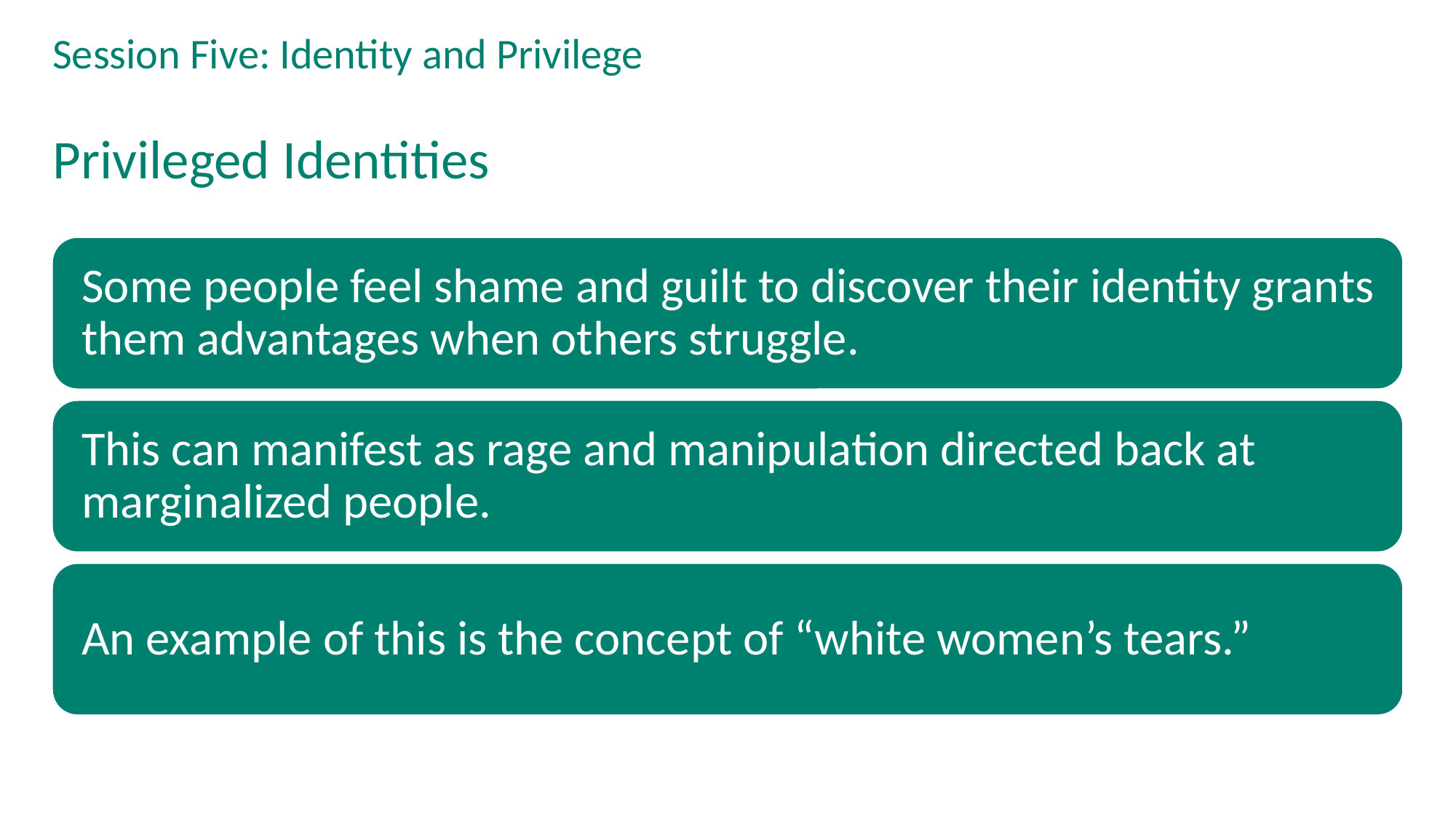

# Session Five: Identity and Privilege
Privileged Identities
Some people feel shame and guilt to discover their identity grants them advantages when others struggle.
This can manifest as rage and manipulation directed back at marginalized people.
An example of this is the concept of “white women’s tears.”